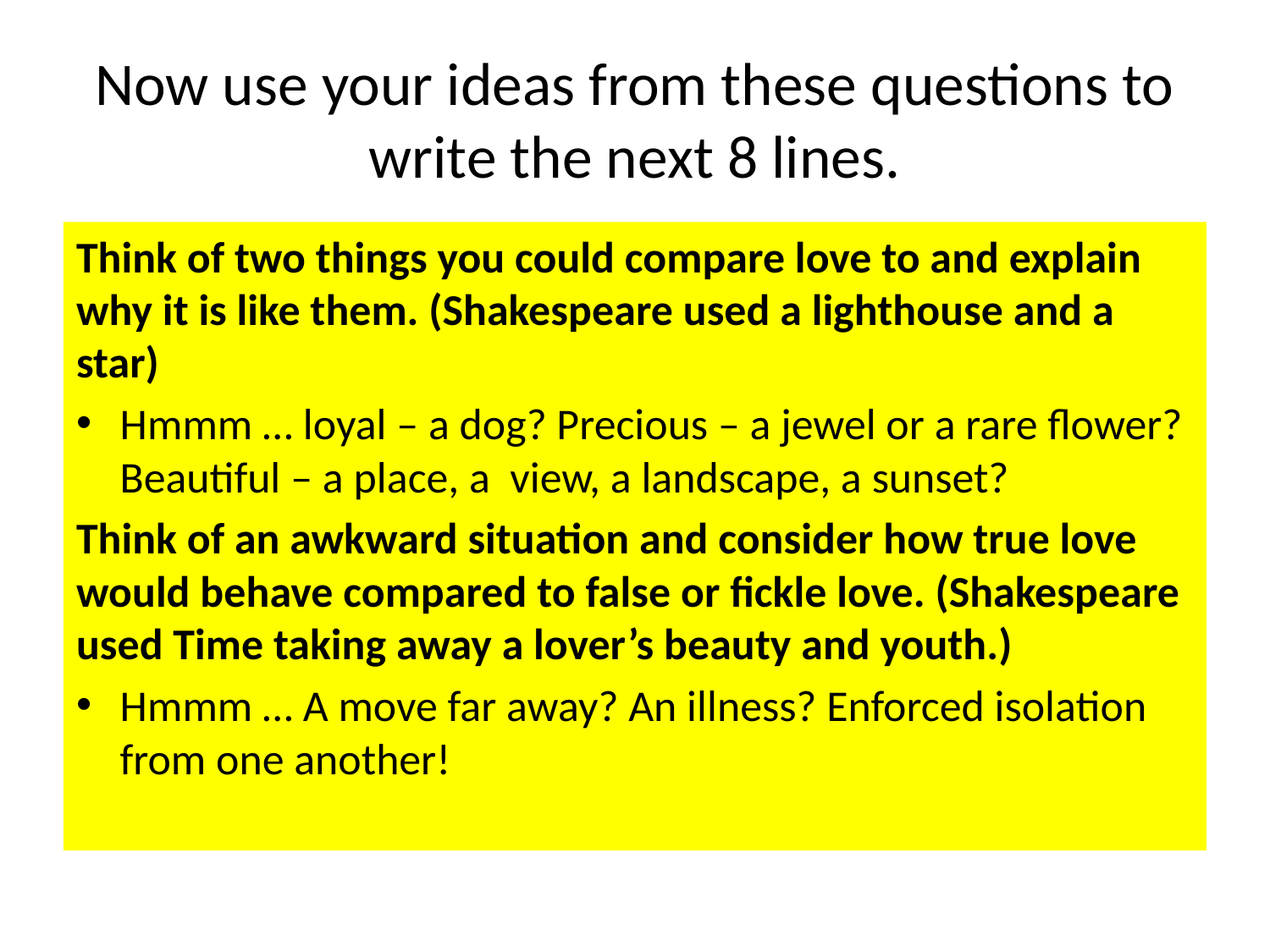

# Now use your ideas from these questions to write the next 8 lines.
Think of two things you could compare love to and explain why it is like them. (Shakespeare used a lighthouse and a star)
Hmmm … loyal – a dog? Precious – a jewel or a rare flower? Beautiful – a place, a  view, a landscape, a sunset?
Think of an awkward situation and consider how true love would behave compared to false or fickle love. (Shakespeare used Time taking away a lover’s beauty and youth.)
Hmmm … A move far away? An illness? Enforced isolation from one another!